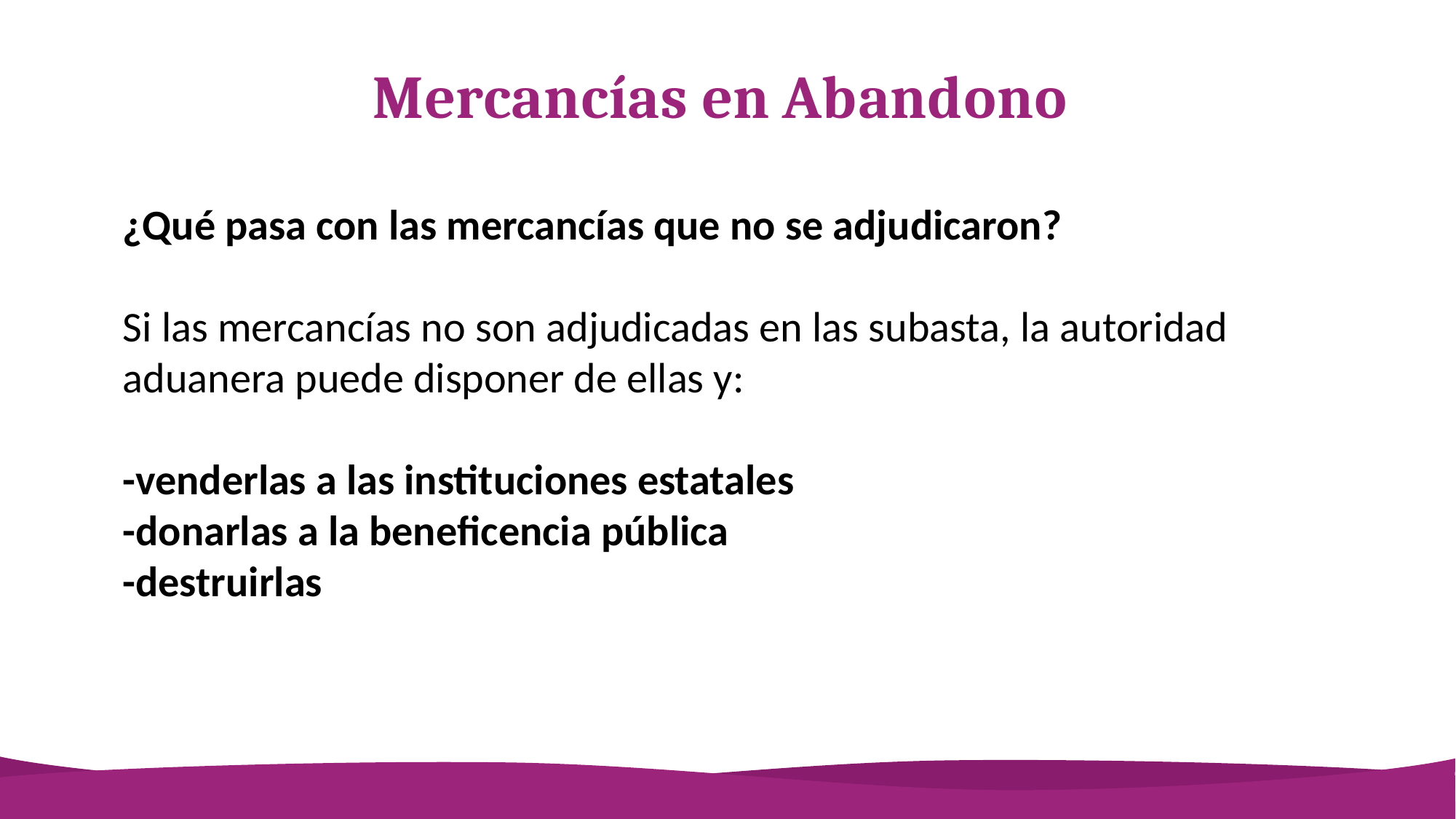

# Mercancías en Abandono
¿Qué pasa con las mercancías que no se adjudicaron?

Si las mercancías no son adjudicadas en las subasta, la autoridad aduanera puede disponer de ellas y:

-venderlas a las instituciones estatales
-donarlas a la beneficencia pública
-destruirlas